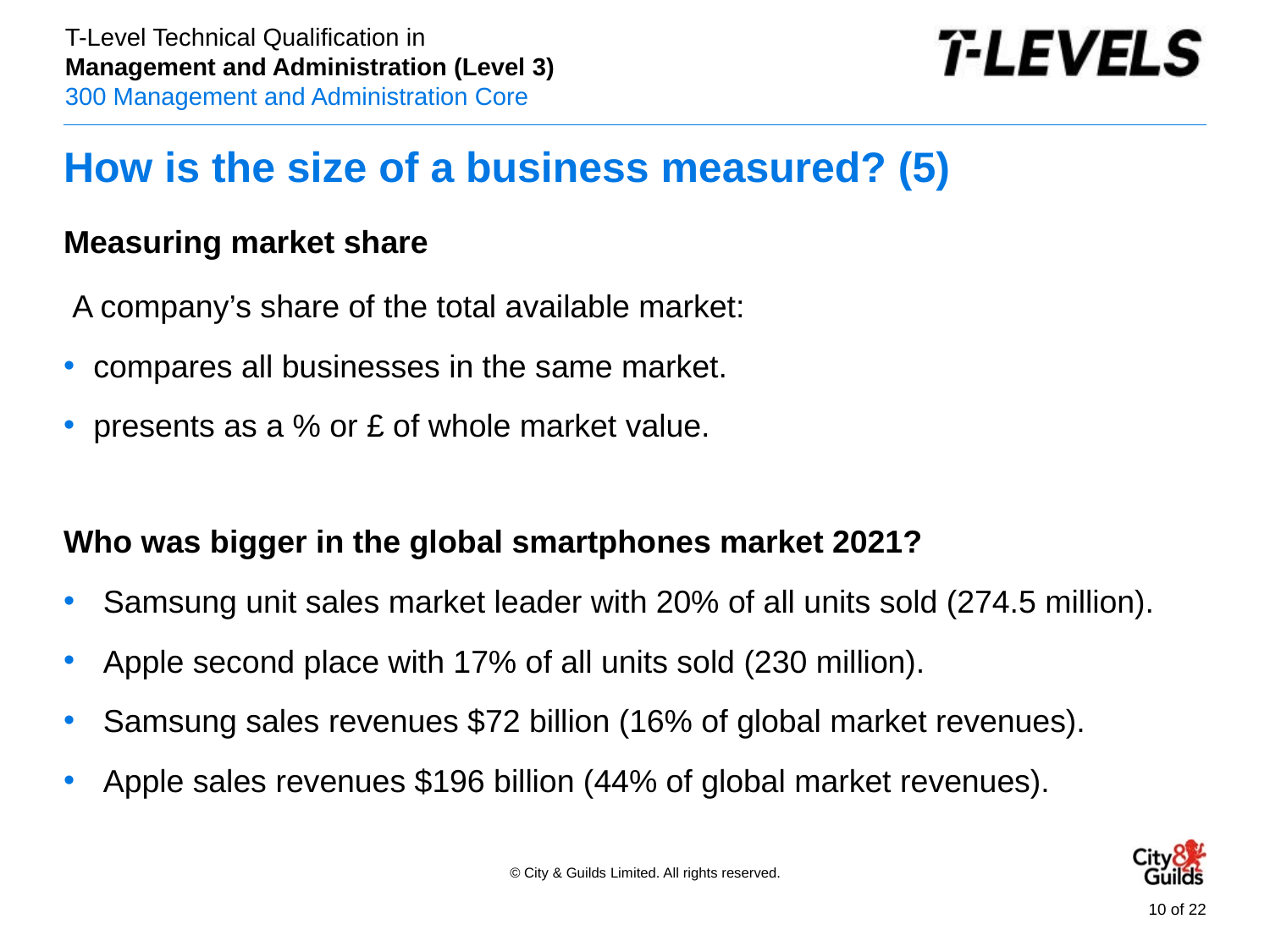

# How is the size of a business measured? (5)
Measuring market share
 A company’s share of the total available market:
compares all businesses in the same market.
presents as a % or £ of whole market value.

Who was bigger in the global smartphones market 2021?
Samsung unit sales market leader with 20% of all units sold (274.5 million).
Apple second place with 17% of all units sold (230 million).
Samsung sales revenues $72 billion (16% of global market revenues).
Apple sales revenues $196 billion (44% of global market revenues).